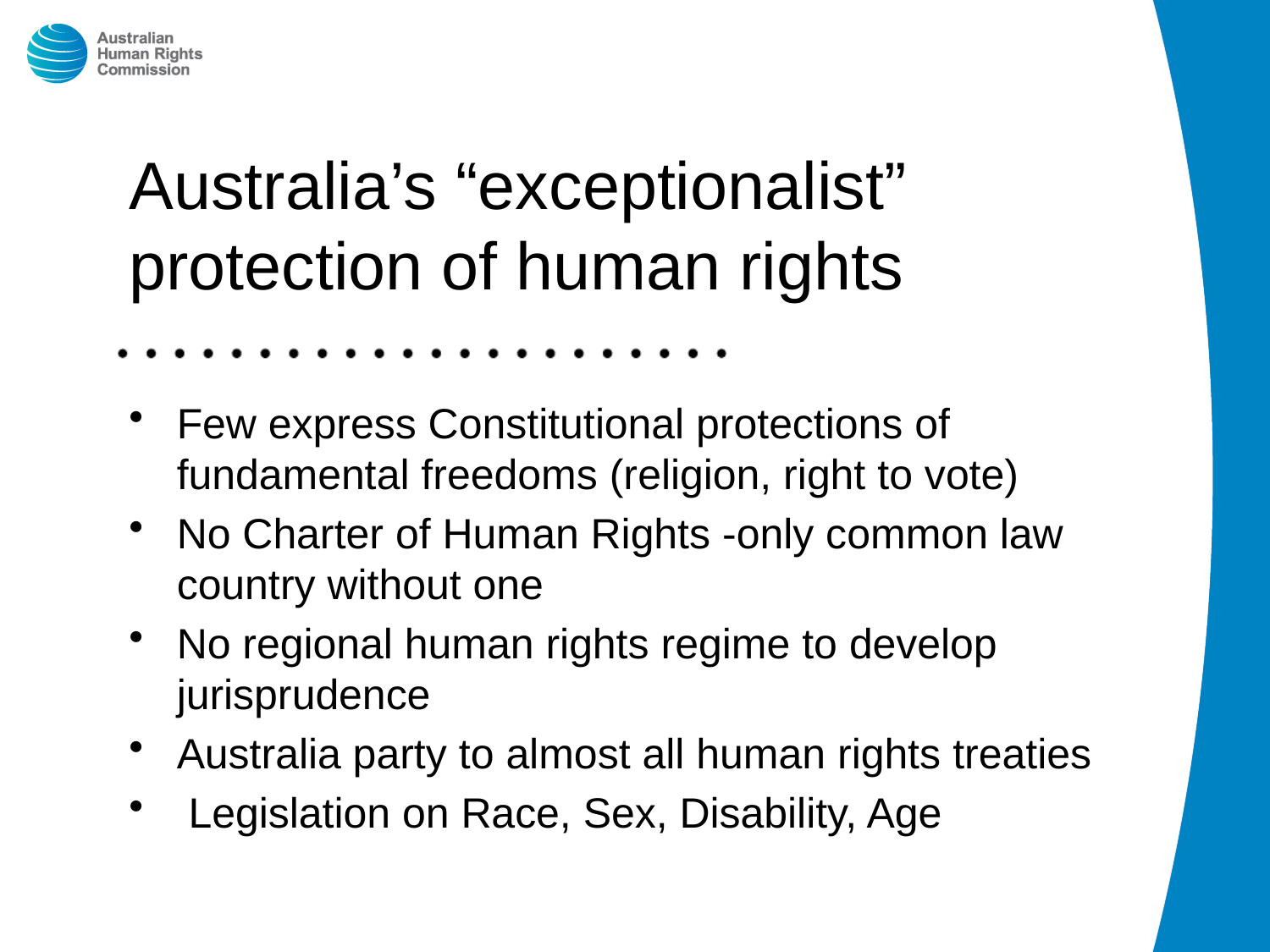

# Australia’s “exceptionalist” protection of human rights
Few express Constitutional protections of fundamental freedoms (religion, right to vote)
No Charter of Human Rights -only common law country without one
No regional human rights regime to develop jurisprudence
Australia party to almost all human rights treaties
 Legislation on Race, Sex, Disability, Age